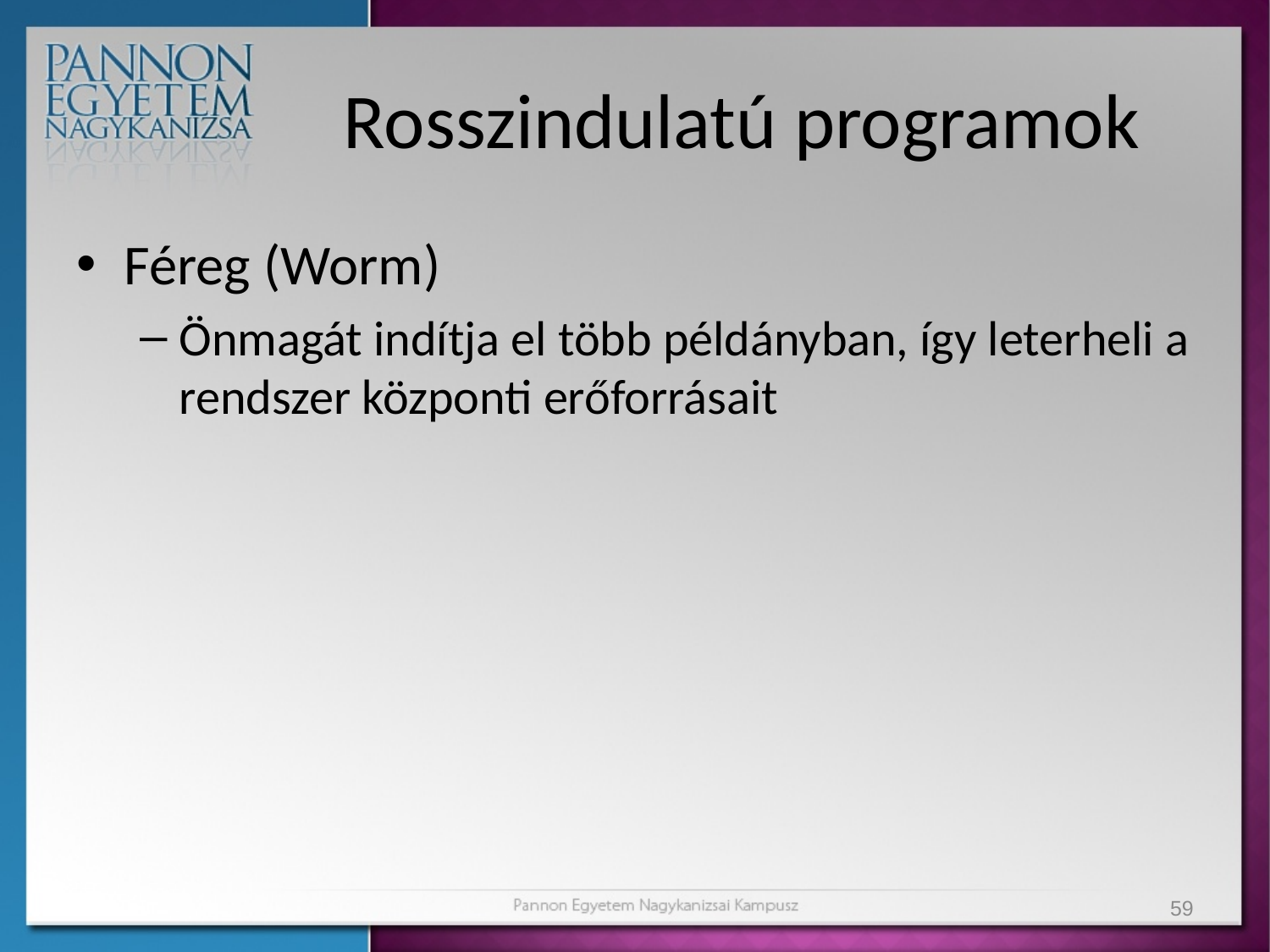

# Rosszindulatú programok
Féreg (Worm)
Önmagát indítja el több példányban, így leterheli a rendszer központi erőforrásait
59